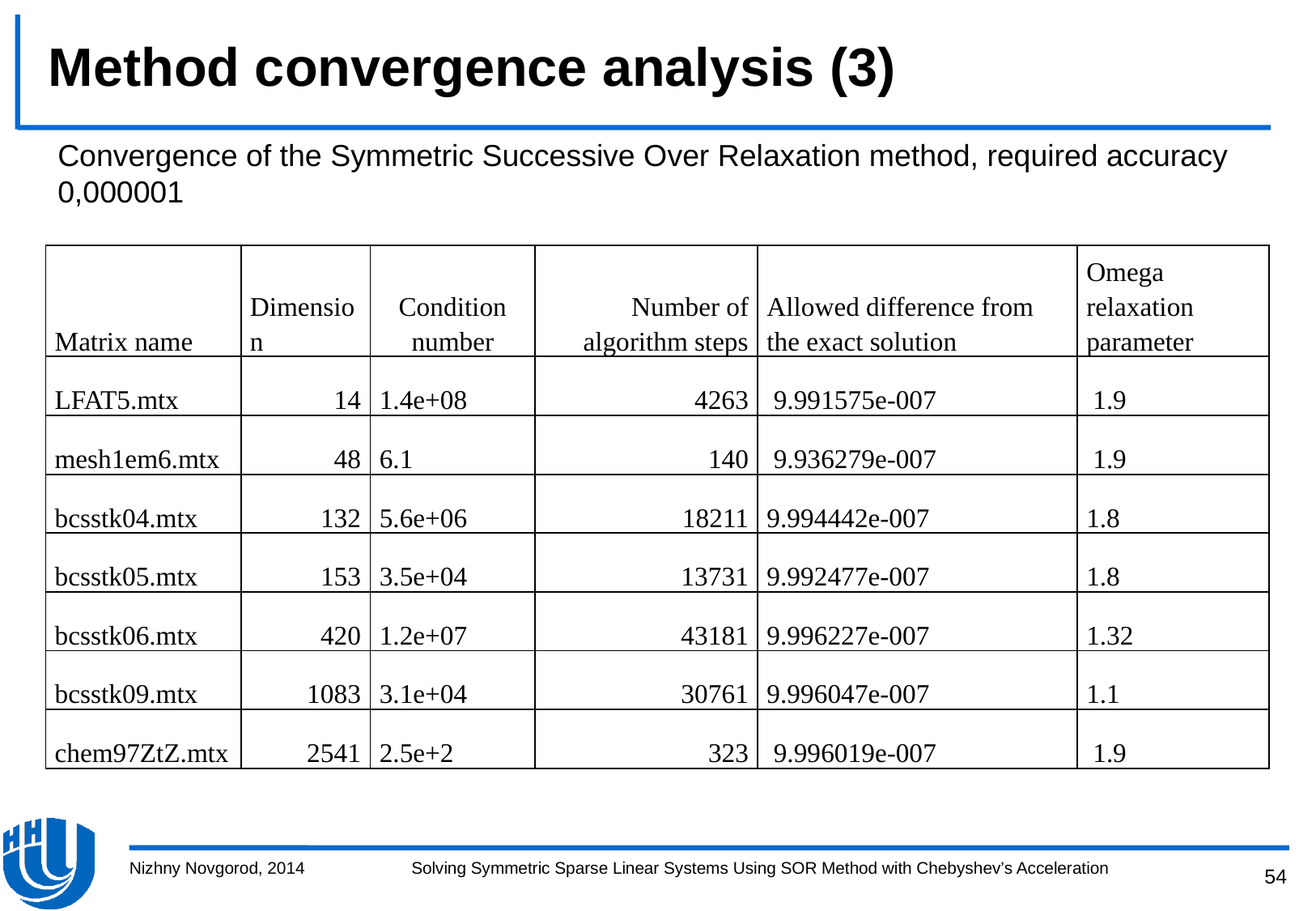

# Method convergence analysis (3)
Convergence of the Symmetric Successive Over Relaxation method, required accuracy 0,000001
| Matrix name | Dimension | Condition number | Number of algorithm steps | Allowed difference from the exact solution | Omega relaxation parameter |
| --- | --- | --- | --- | --- | --- |
| LFAT5.mtx | 14 | 1.4e+08 | 4263 | 9.991575e-007 | 1.9 |
| mesh1em6.mtx | 48 | 6.1 | 140 | 9.936279e-007 | 1.9 |
| bcsstk04.mtx | 132 | 5.6e+06 | 18211 | 9.994442e-007 | 1.8 |
| bcsstk05.mtx | 153 | 3.5e+04 | 13731 | 9.992477e-007 | 1.8 |
| bcsstk06.mtx | 420 | 1.2e+07 | 43181 | 9.996227e-007 | 1.32 |
| bcsstk09.mtx | 1083 | 3.1e+04 | 30761 | 9.996047e-007 | 1.1 |
| chem97ZtZ.mtx | 2541 | 2.5e+2 | 323 | 9.996019e-007 | 1.9 |
Nizhny Novgorod, 2014
Solving Symmetric Sparse Linear Systems Using SOR Method with Chebyshev’s Acceleration